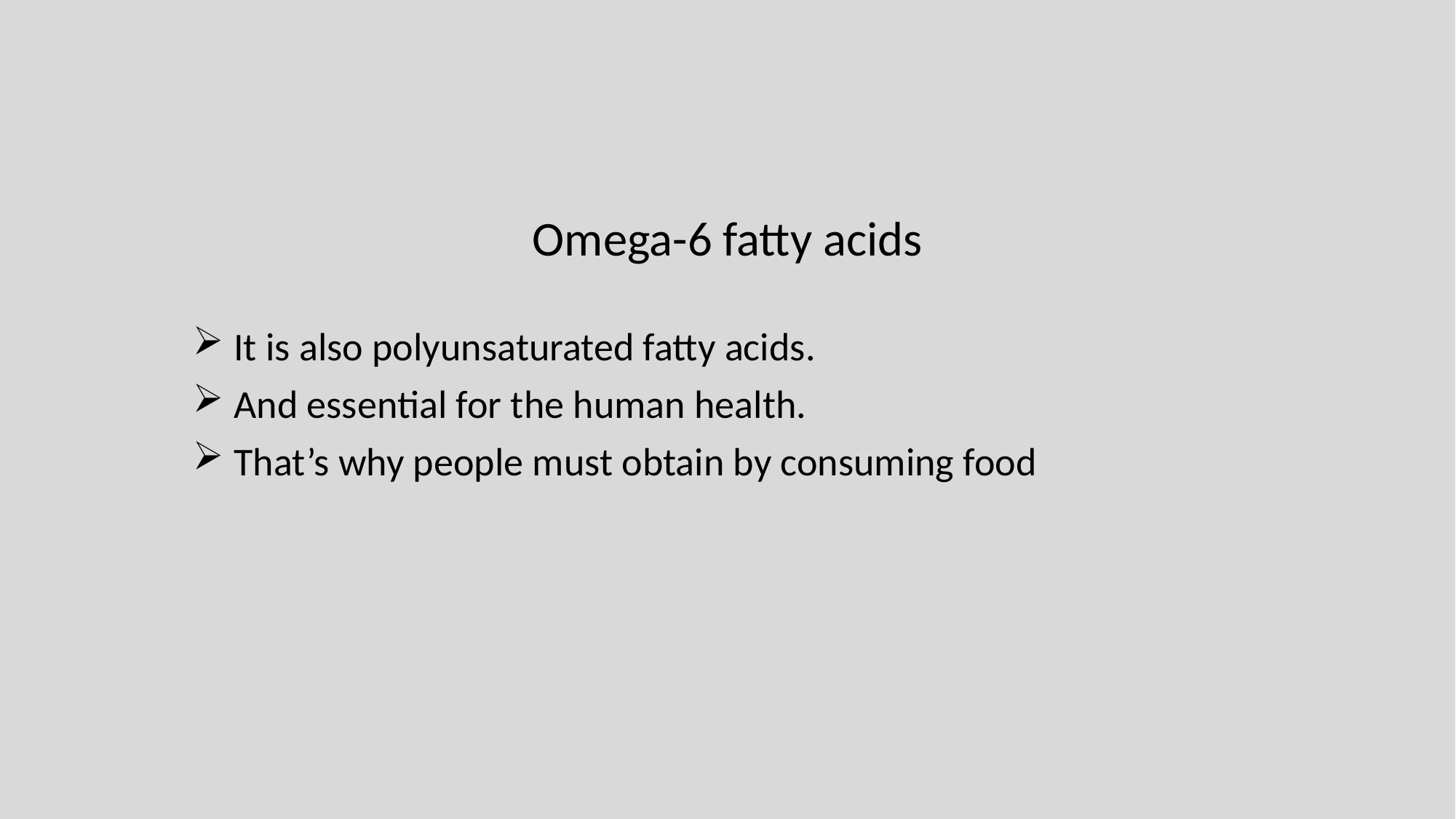

# Omega-6 fatty acids
It is also polyunsaturated fatty acids.
And essential for the human health.
That’s why people must obtain by consuming food